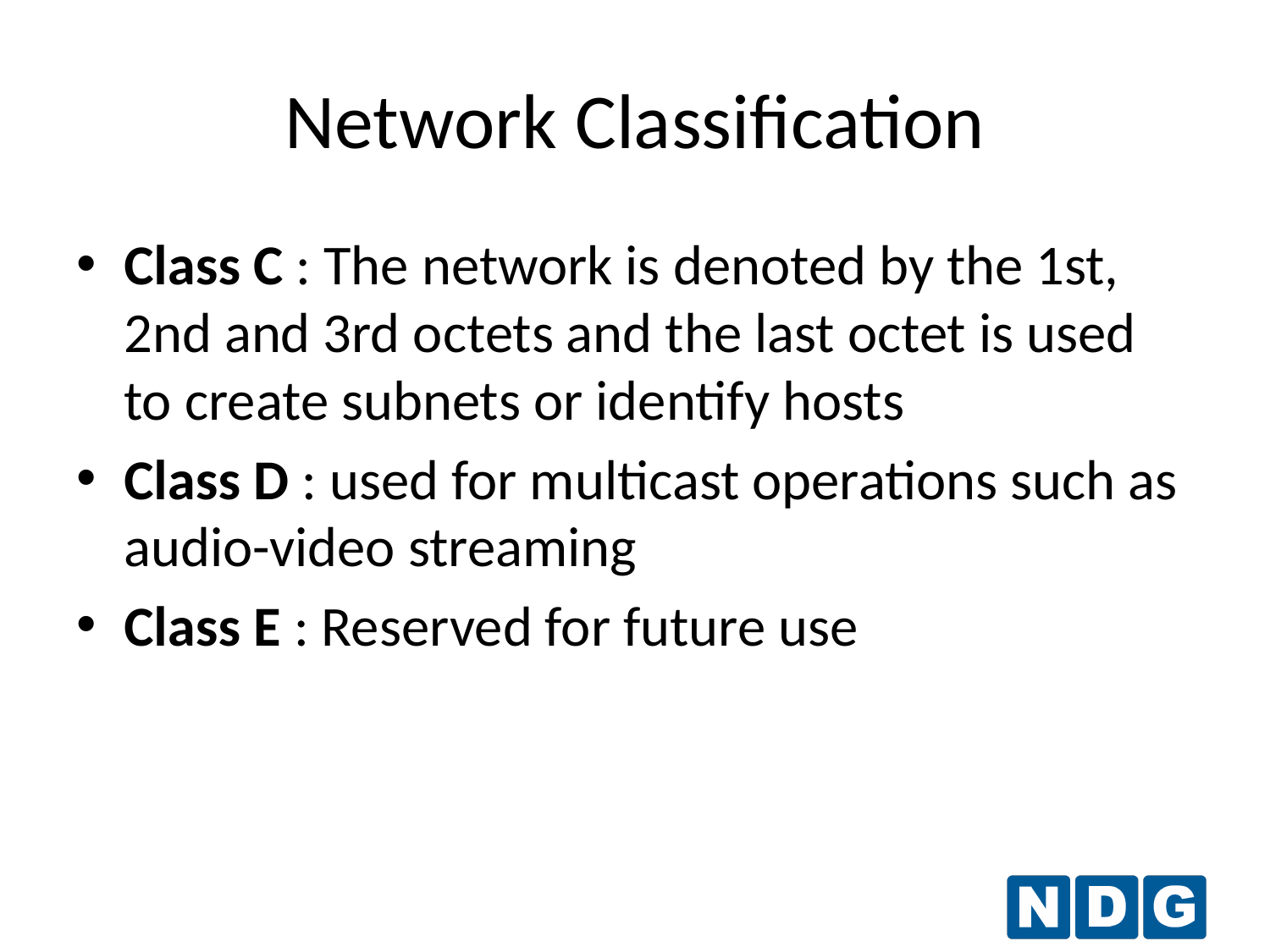

Network Classification
Class C : The network is denoted by the 1st, 2nd and 3rd octets and the last octet is used to create subnets or identify hosts
Class D : used for multicast operations such as audio-video streaming
Class E : Reserved for future use